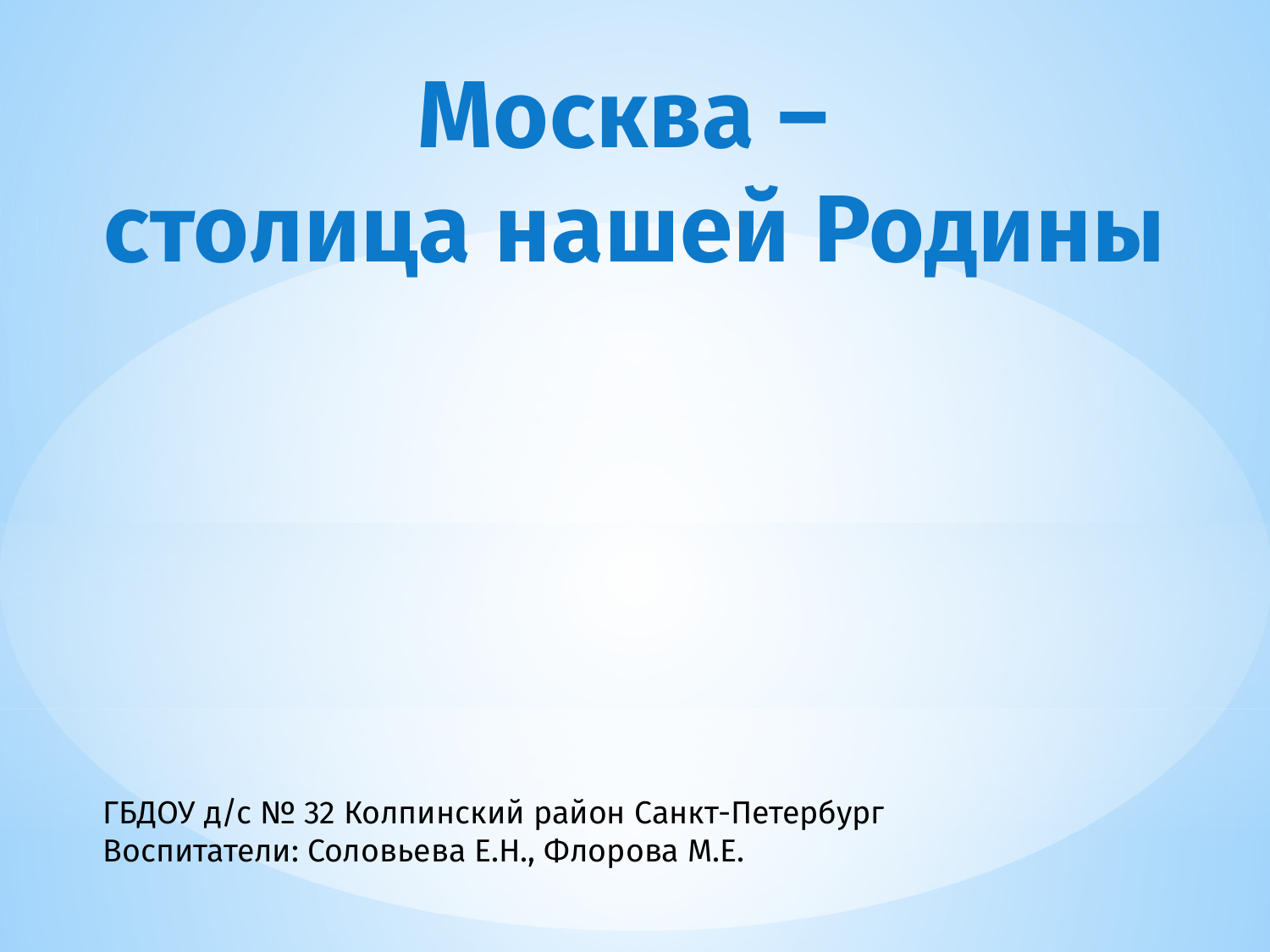

Москва –
столица нашей Родины
ГБДОУ д/с № 32 Колпинский район Санкт-Петербург
Воспитатели: Соловьева Е.Н., Флорова М.Е.